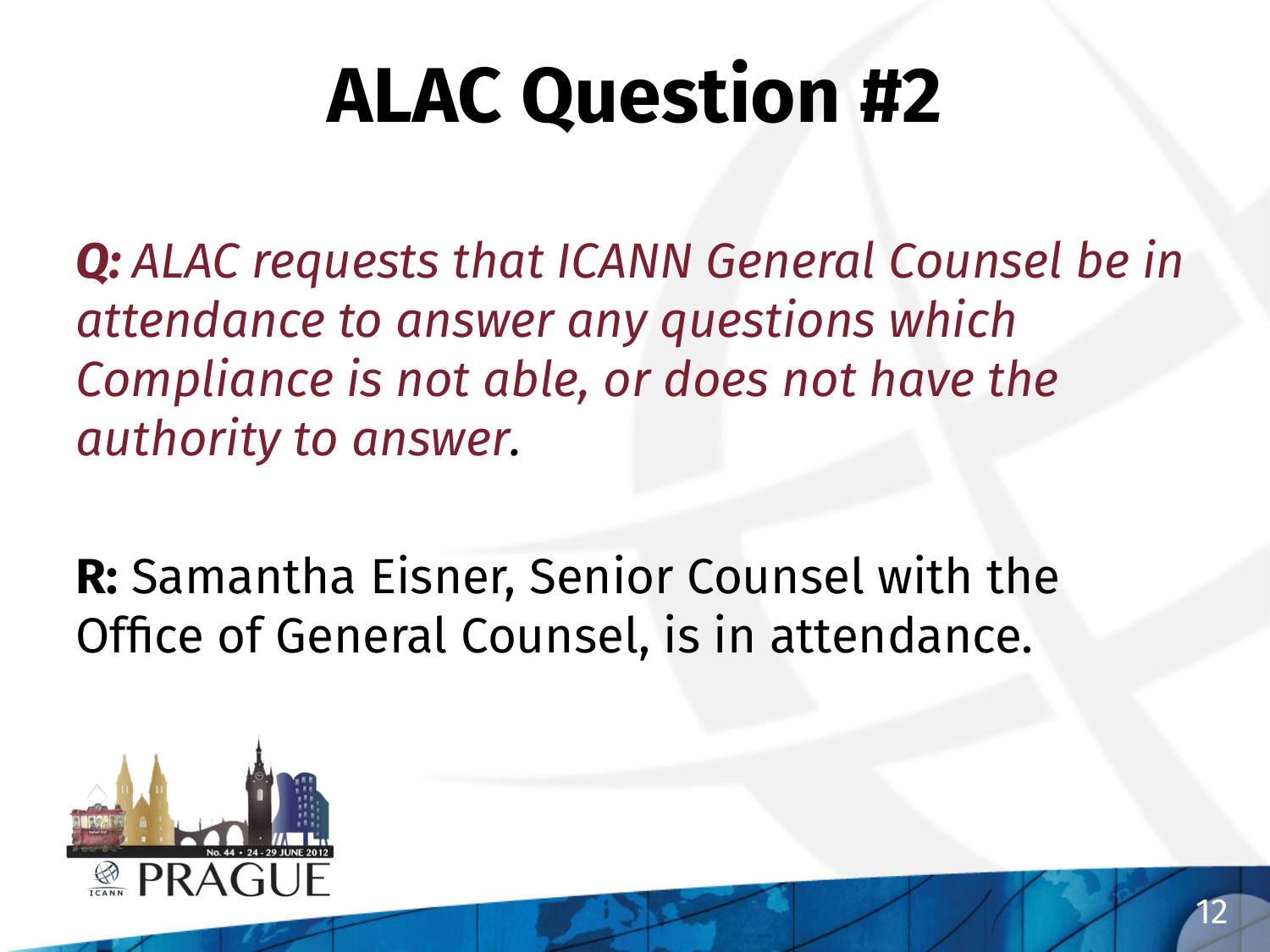

# ALAC Question #2
Q: ALAC requests that ICANN General Counsel be in attendance to answer any questions which Compliance is not able, or does not have the authority to answer.

R: Samantha Eisner, Senior Counsel with the Office of General Counsel, is in attendance.

12